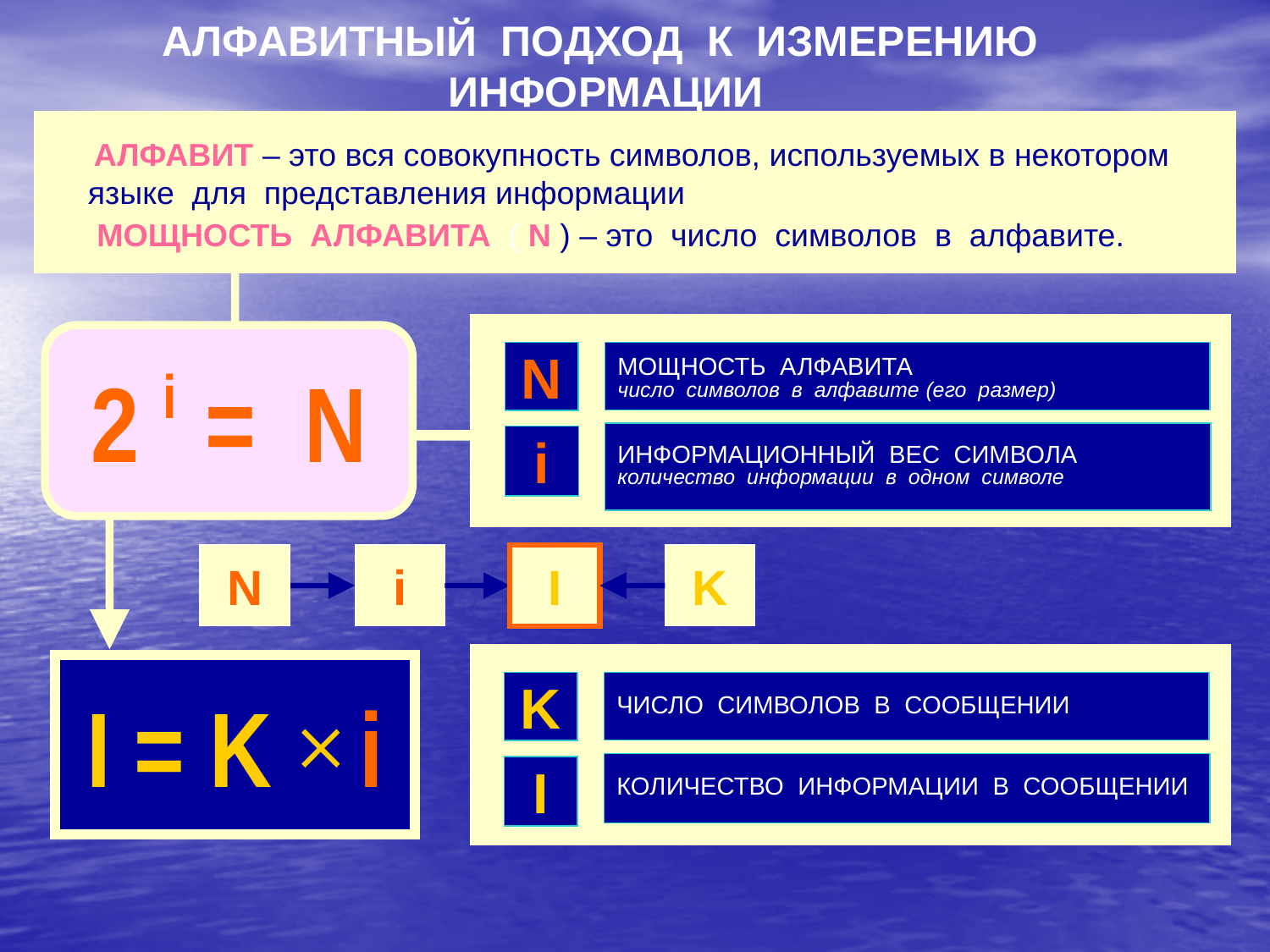

АЛФАВИТНЫЙ  ПОДХОД  К  ИЗМЕРЕНИЮ  ИНФОРМАЦИИ

       АЛФАВИТ – это вся совокупность символов, используемых в некотором
    языке  для  представления информации
     МОЩНОСТЬ  АЛФАВИТА  ( N ) – это  число  символов  в  алфавите.

2 i  =  N
N
МОЩНОСТЬ  АЛФАВИТА
число  символов  в  алфавите (его  размер)
ИНФОРМАЦИОННЫЙ  ВЕС  СИМВОЛА
количество  информации  в  одном  символе
i

N
i
I
K

I = K × i
K
ЧИСЛО  СИМВОЛОВ  В  СООБЩЕНИИ
КОЛИЧЕСТВО  ИНФОРМАЦИИ  В  СООБЩЕНИИ
I